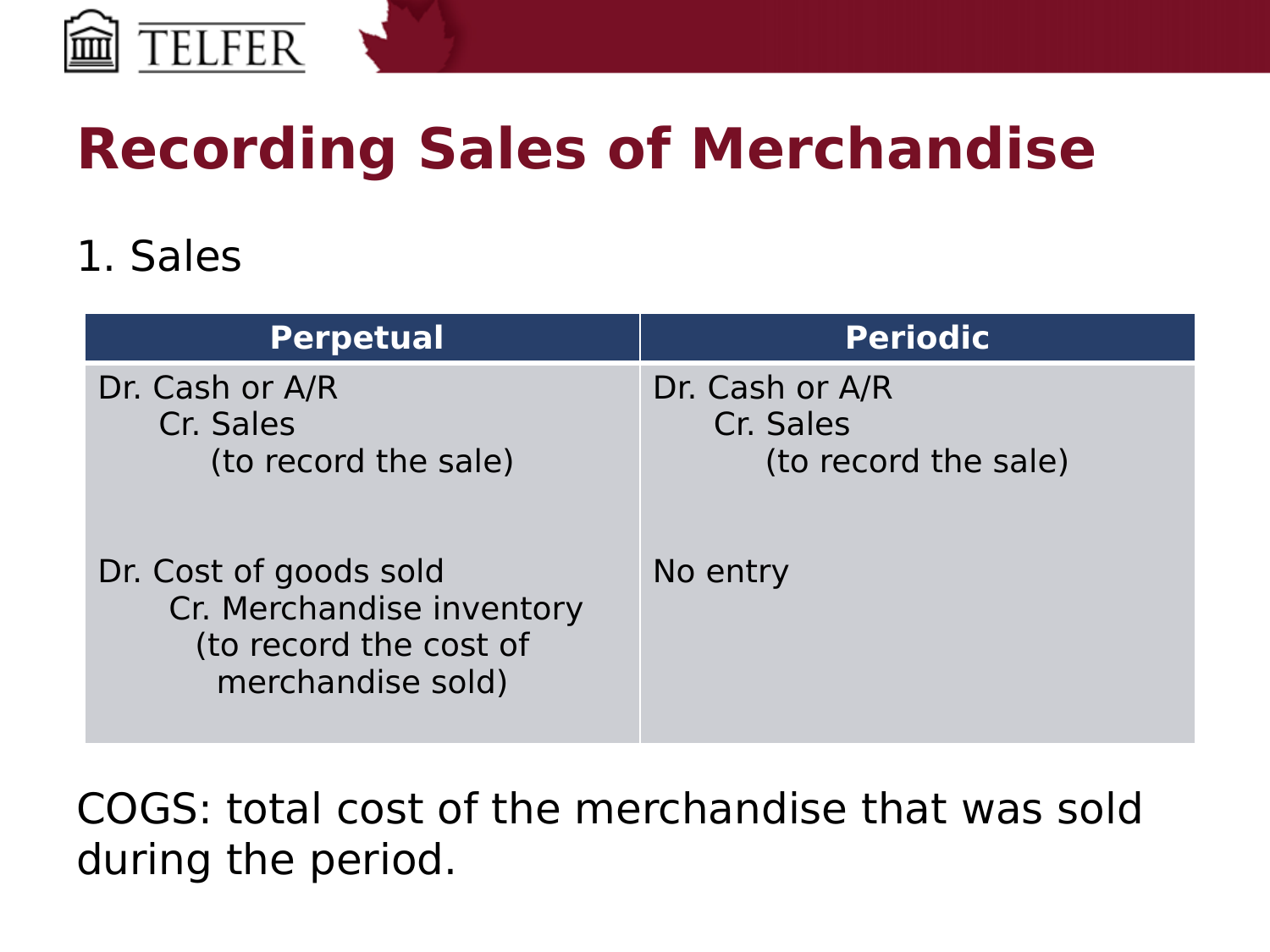

# Recording Sales of Merchandise
1. Sales

COGS: total cost of the merchandise that was sold during the period.

| Perpetual | Periodic |
| --- | --- |
| Dr. Cash or A/R Cr. Sales (to record the sale) Dr. Cost of goods sold Cr. Merchandise inventory (to record the cost of merchandise sold) | Dr. Cash or A/R Cr. Sales (to record the sale) No entry |